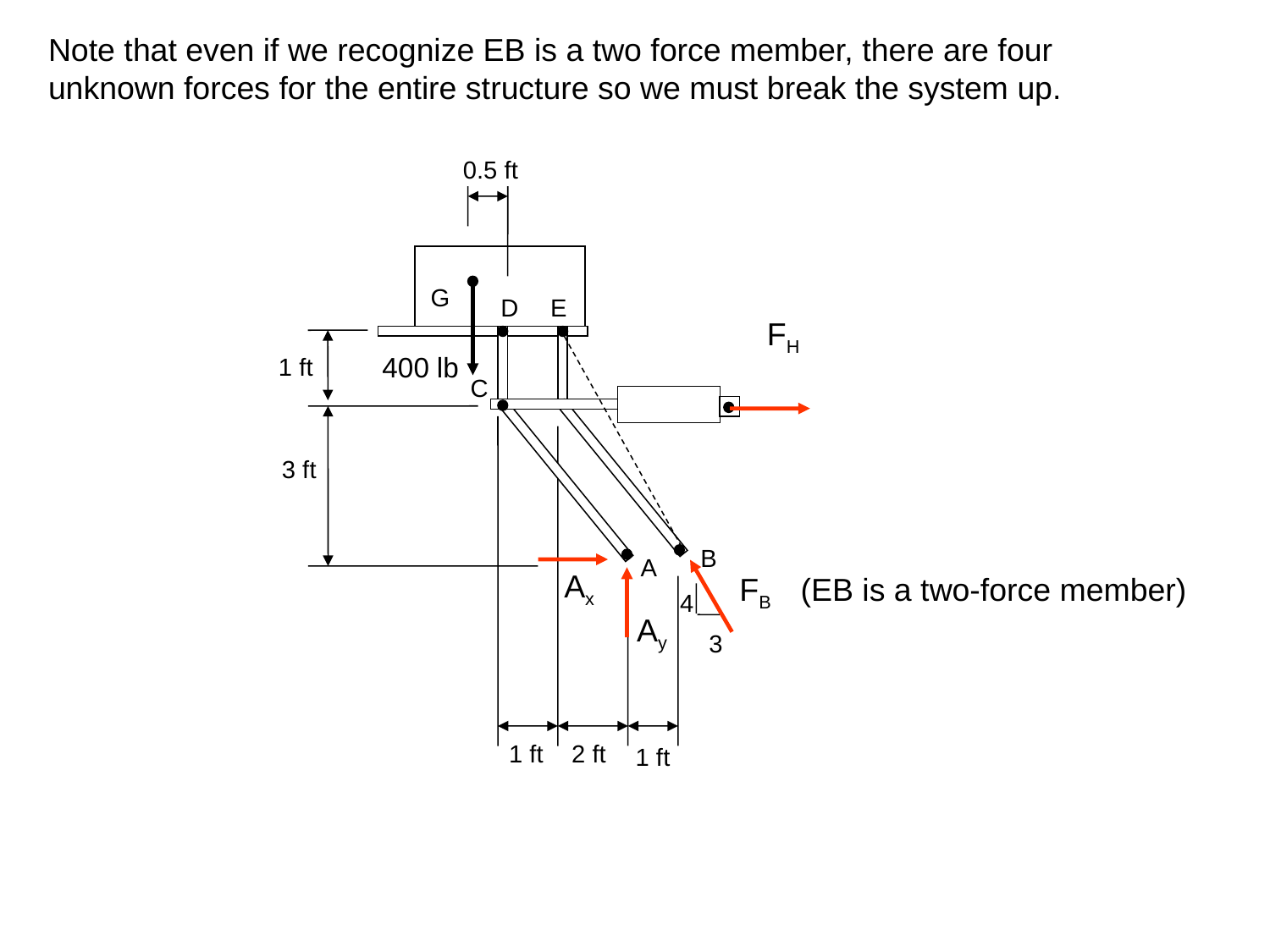

Note that even if we recognize EB is a two force member, there are four unknown forces for the entire structure so we must break the system up.
0.5 ft

G

D
E
FH

400 lb
1 ft
C

3 ft

B

A

Ax

FB
(EB is a two-force member)

4

Ay

3

2 ft
1 ft
1 ft